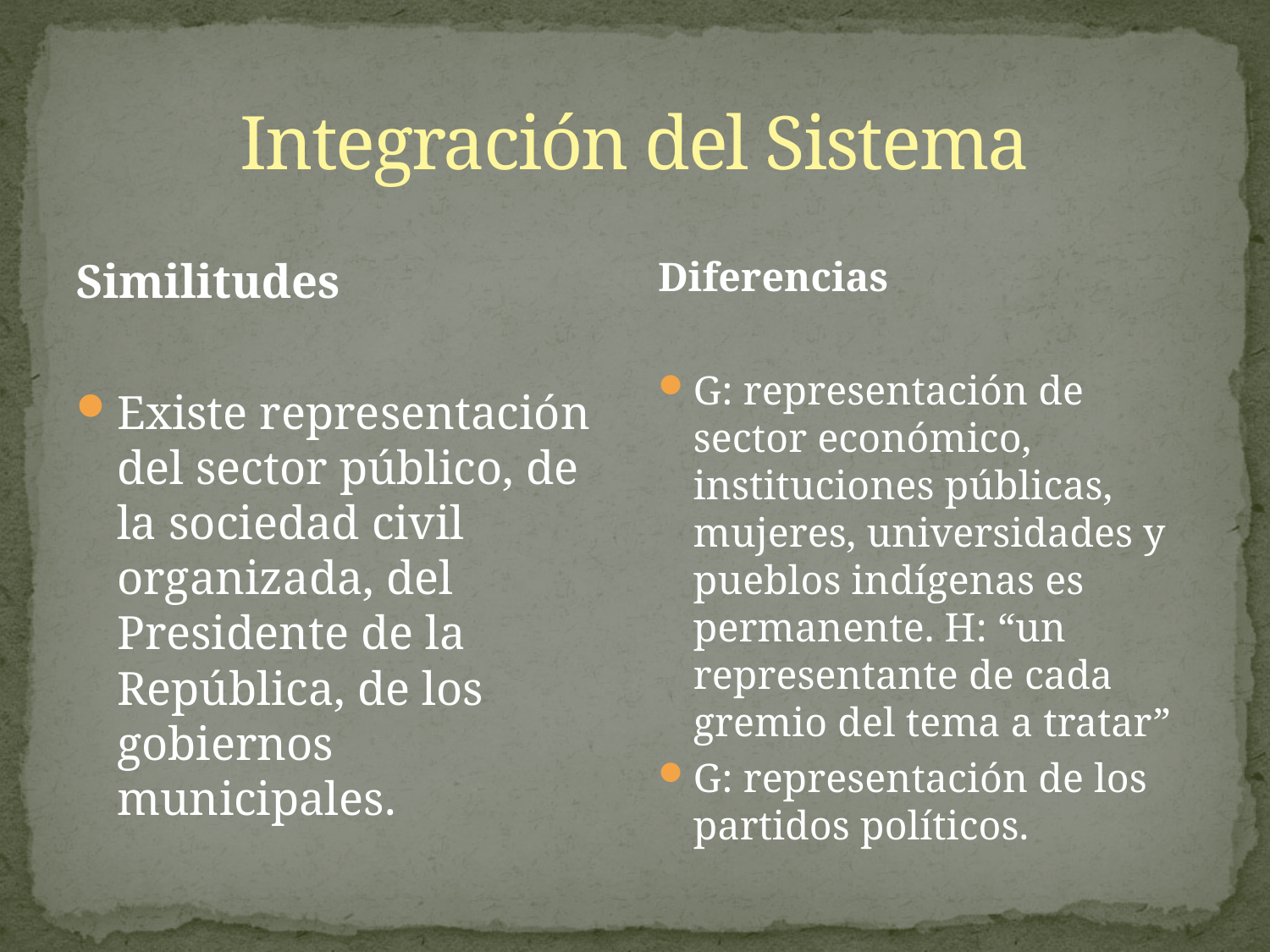

# Integración del Sistema
Similitudes

Existe representación del sector público, de la sociedad civil organizada, del Presidente de la República, de los gobiernos municipales.
Diferencias

G: representación de sector económico, instituciones públicas, mujeres, universidades y pueblos indígenas es permanente. H: “un representante de cada gremio del tema a tratar”
G: representación de los partidos políticos.